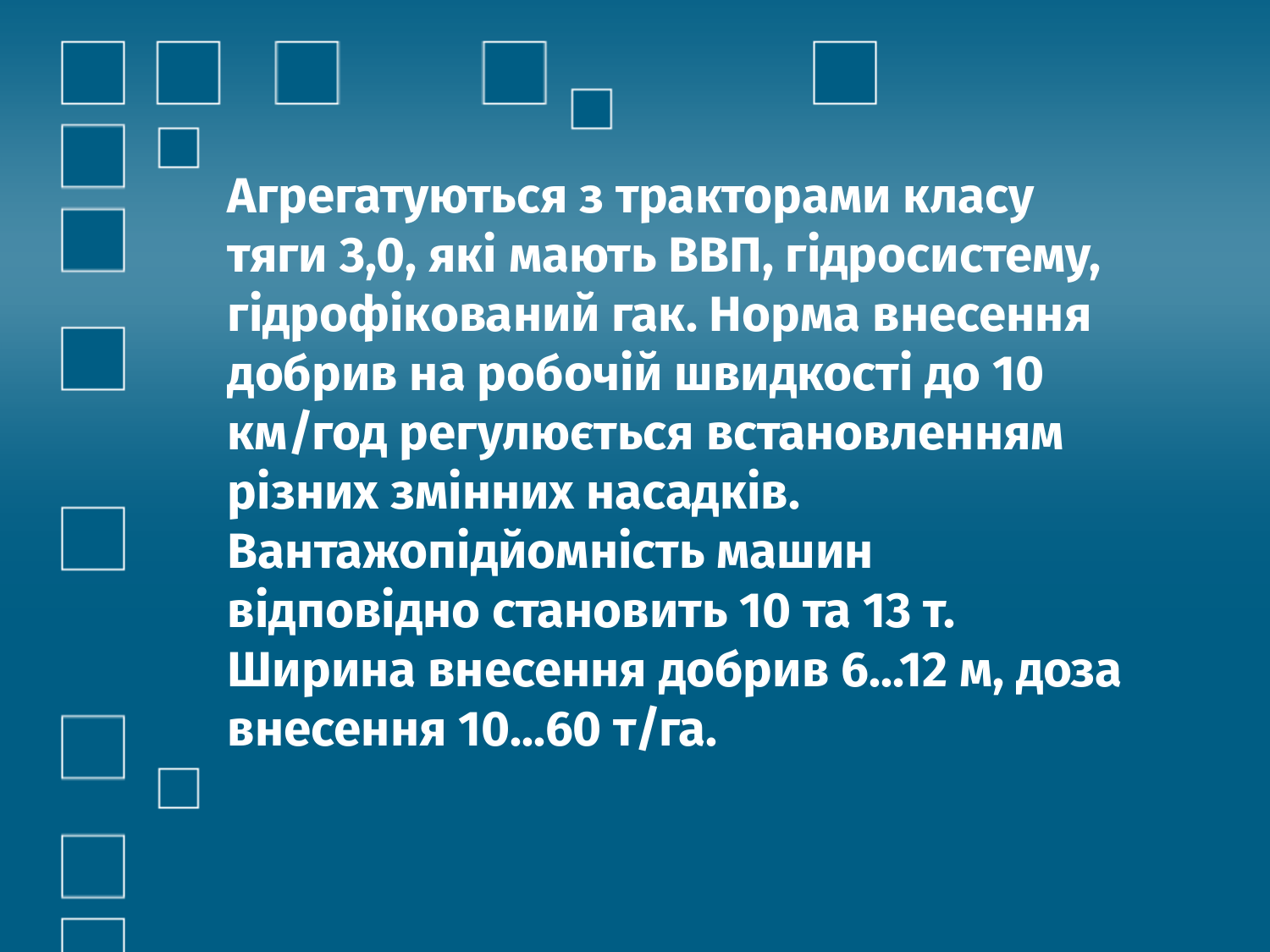

# Агрегатуються з тракторами класу тяги 3,0, які мають ВВП, гідросисте­му, гідрофікований гак. Нор­ма внесення добрив на ро­бочій швидкості до 10 км/год регулюється встановленням різних змінних насадків. Вантажопідйомність машин відповідно становить 10 та 13 т. Ширина внесення доб­рив 6...12 м, доза внесення 10...60 т/га.